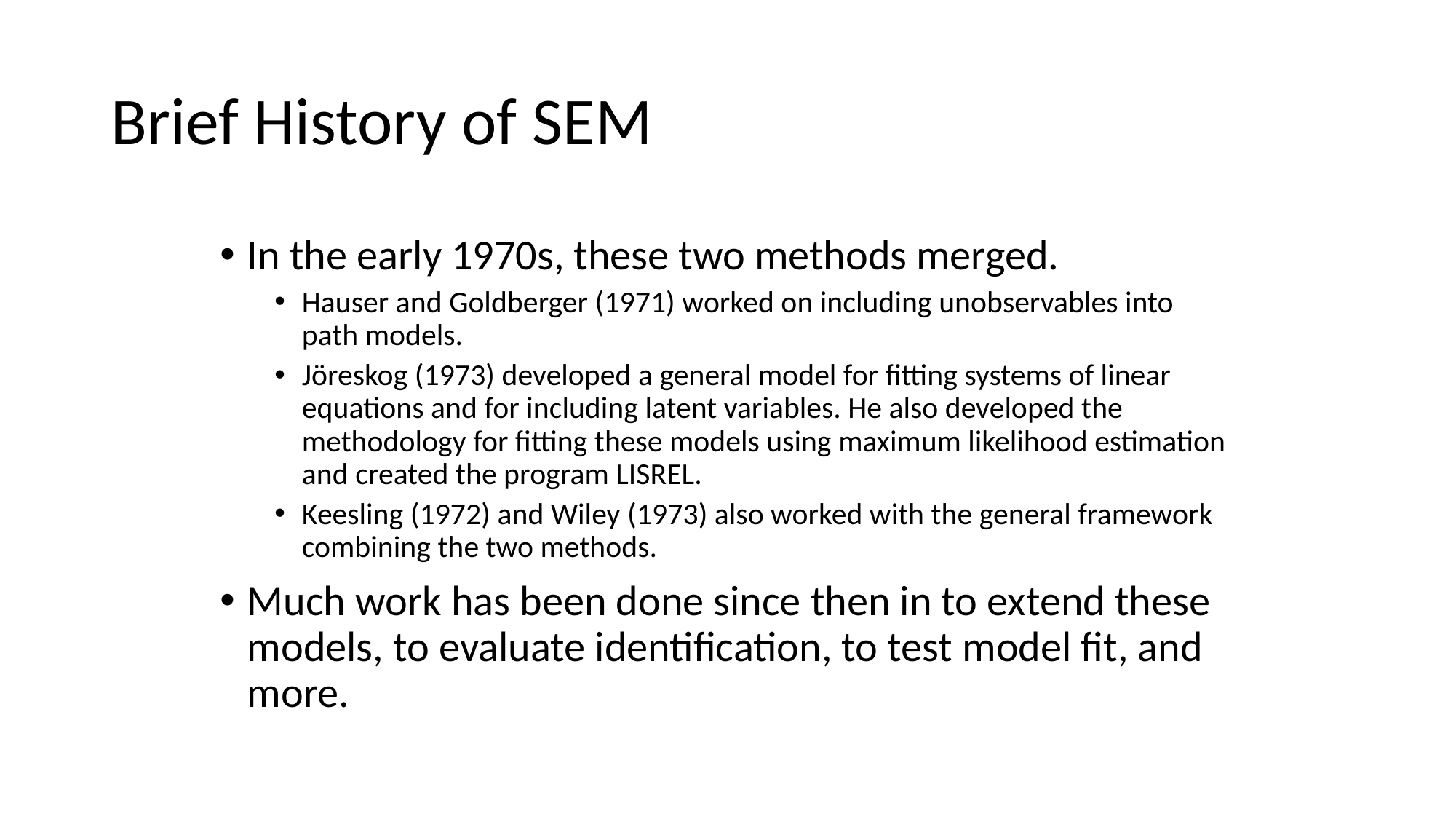

# Brief History of SEM
In the early 1970s, these two methods merged.
Hauser and Goldberger (1971) worked on including unobservables into path models.
Jöreskog (1973) developed a general model for fitting systems of linear equations and for including latent variables. He also developed the methodology for fitting these models using maximum likelihood estimation and created the program LISREL.
Keesling (1972) and Wiley (1973) also worked with the general framework combining the two methods.
Much work has been done since then in to extend these models, to evaluate identification, to test model fit, and more.